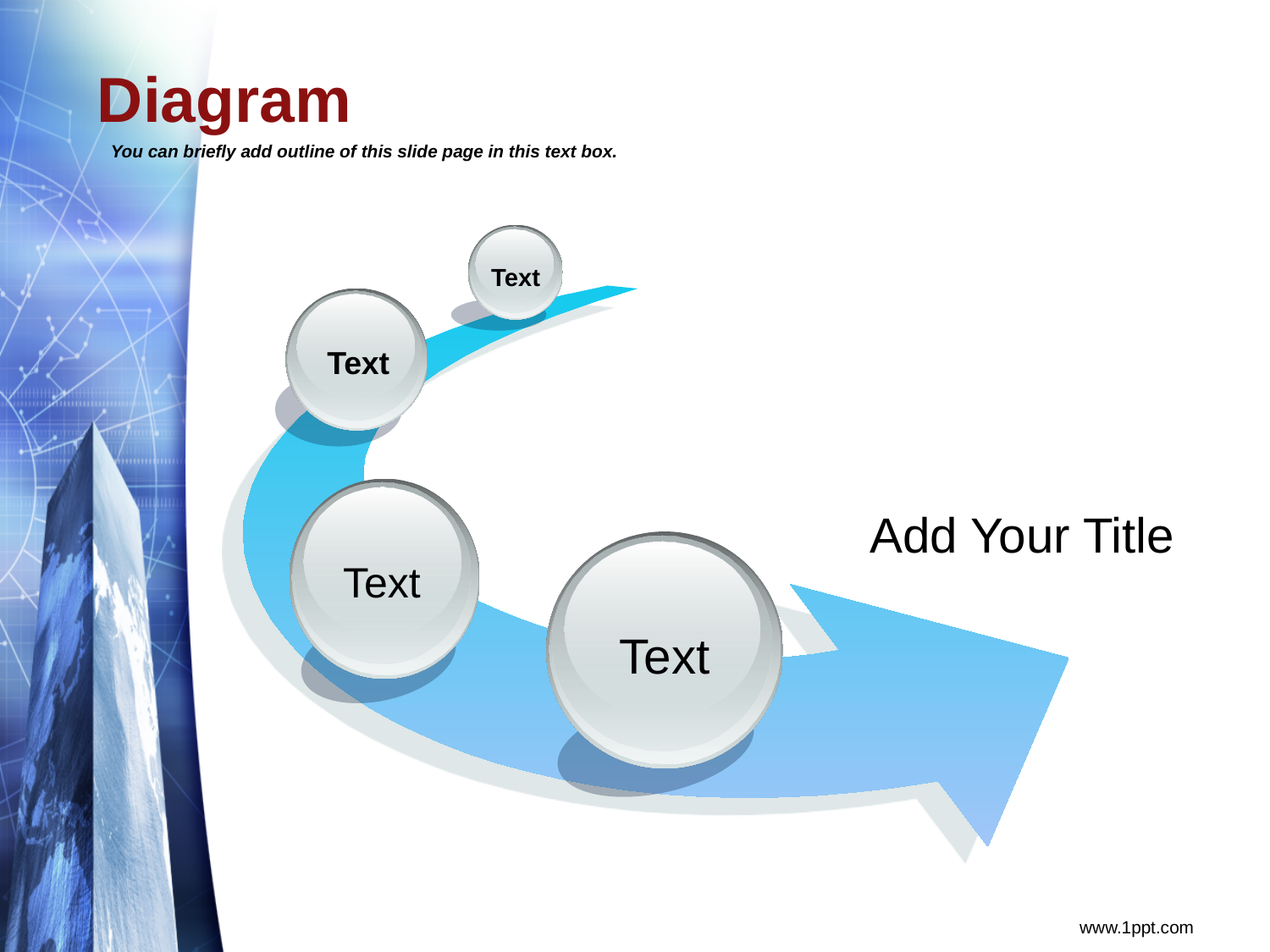

# Diagram
You can briefly add outline of this slide page in this text box.

Text

Text

Text
Add Your Title

Text

www.1ppt.com